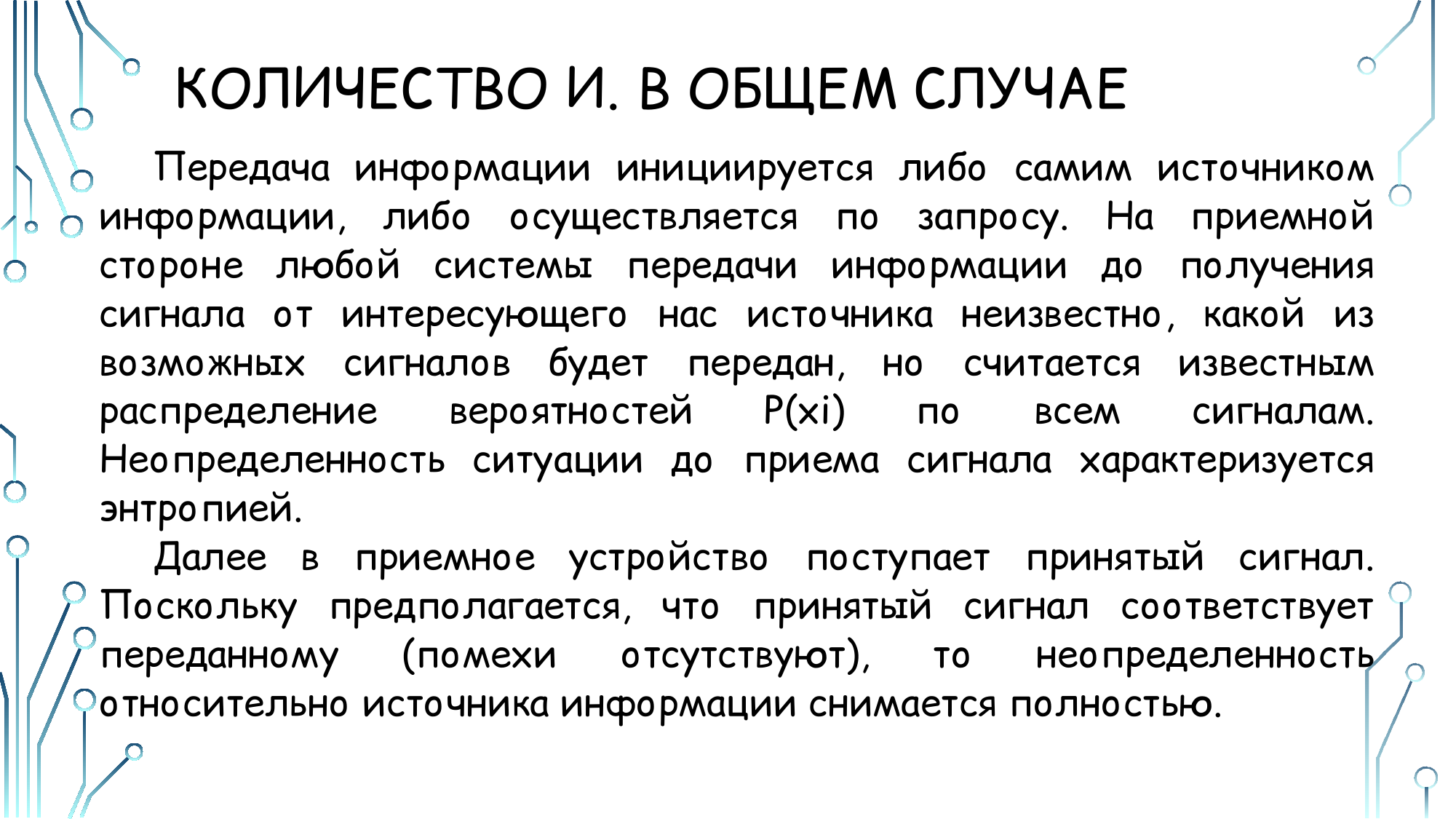

# Количество и. в общем случае
Передача информации инициируется либо самим источником информации, либо осуществляется по запросу. На приемной стороне любой системы передачи информации до получения сигнала от интересующего нас источника неизвестно, какой из возможных сигналов будет передан, но считается известным распределение вероятностей Р(xi) по всем сигналам. Неопределенность ситуации до приема сигнала характеризуется энтропией.
Далее в приемное устройство поступает принятый сигнал. Поскольку предполагается, что принятый сигнал соответствует переданному (помехи отсутствуют), то неопределенность относительно источника информации снимается полностью.